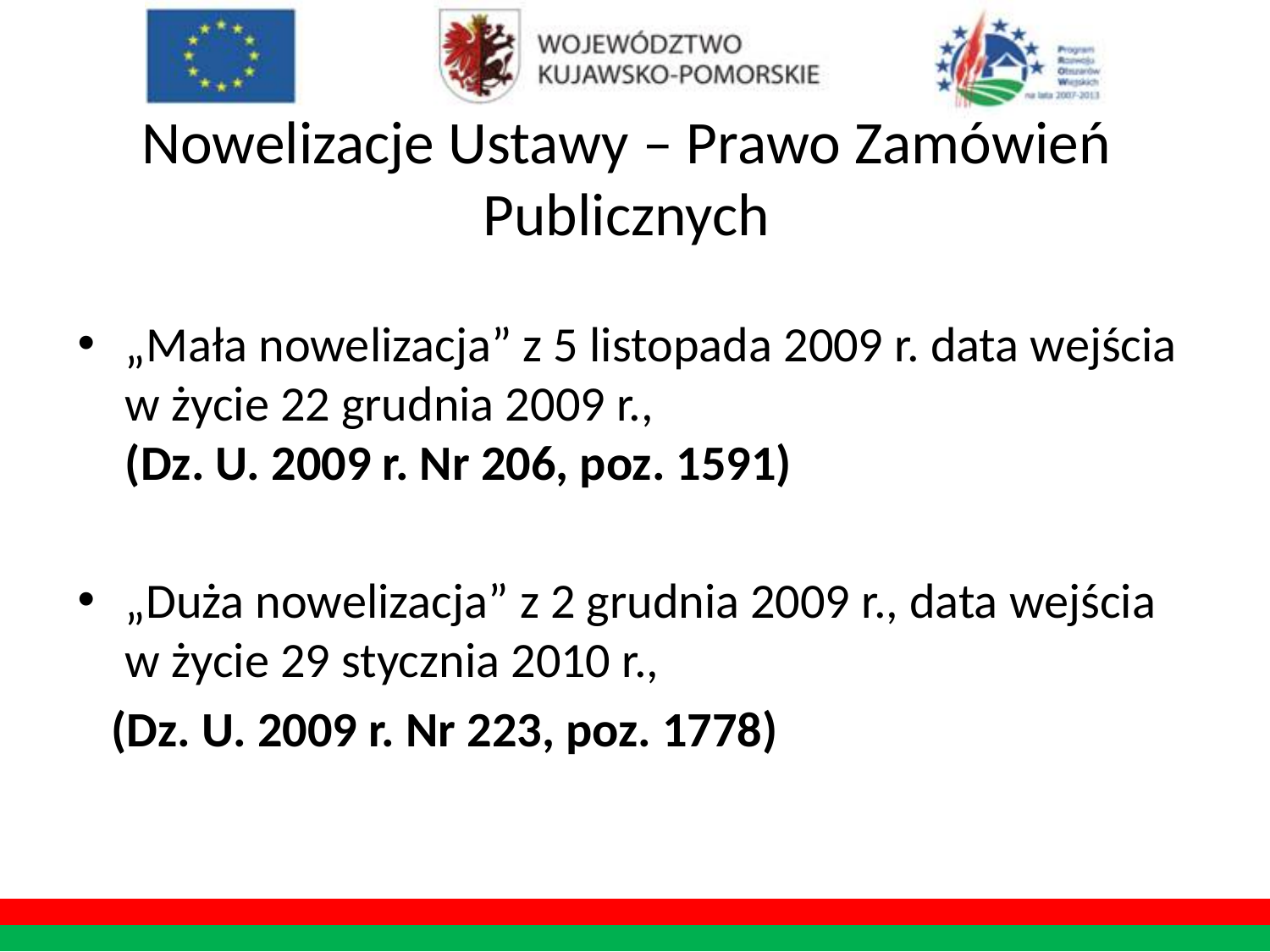

# Nowelizacje Ustawy – Prawo Zamówień Publicznych
„Mała nowelizacja” z 5 listopada 2009 r. data wejścia w życie 22 grudnia 2009 r.,
(Dz. U. 2009 r. Nr 206, poz. 1591)

„Duża nowelizacja” z 2 grudnia 2009 r., data wejścia w życie 29 stycznia 2010 r.,
   (Dz. U. 2009 r. Nr 223, poz. 1778)